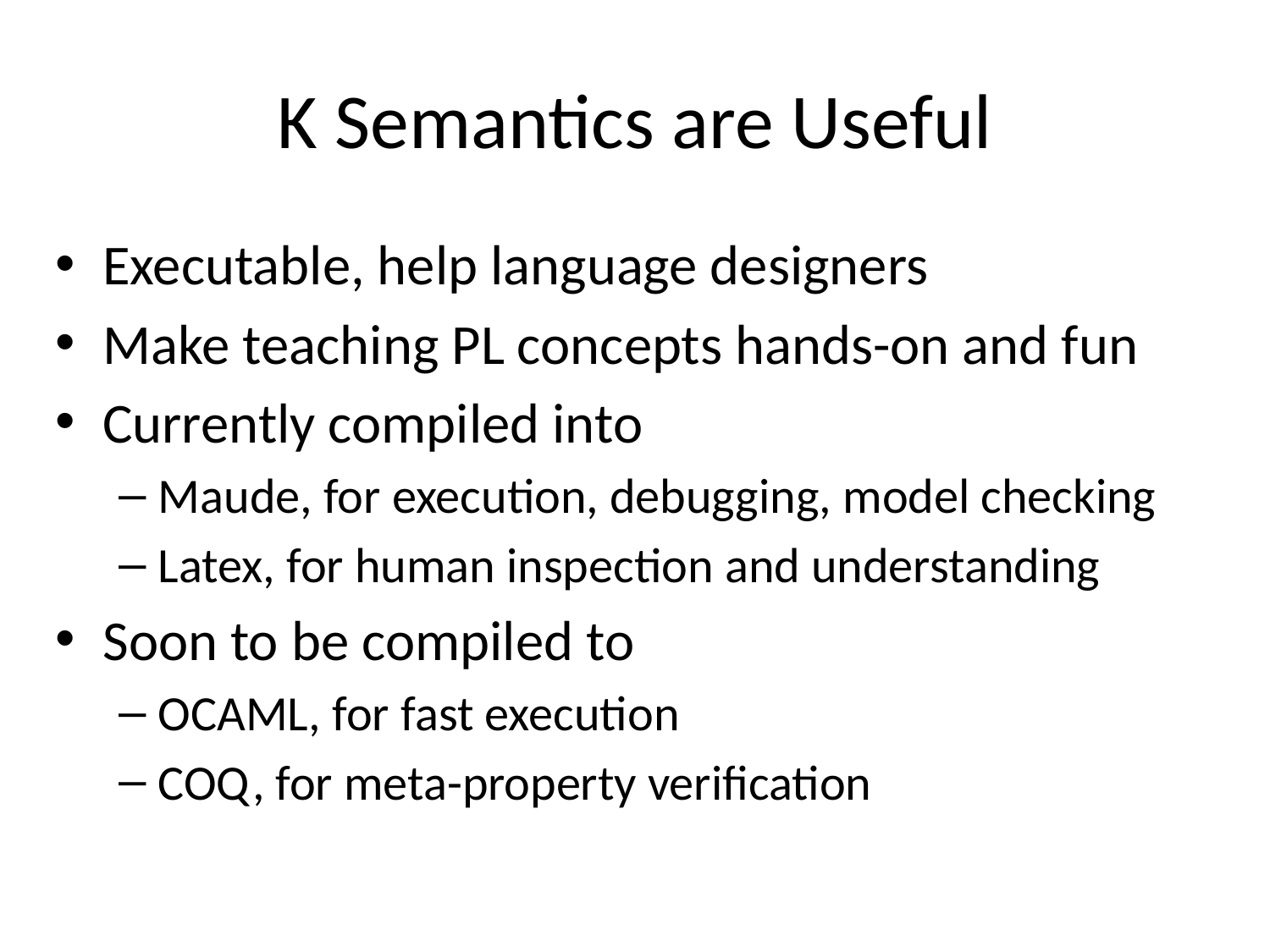

# K Semantics are Useful
Executable, help language designers
Make teaching PL concepts hands-on and fun
Currently compiled into
Maude, for execution, debugging, model checking
Latex, for human inspection and understanding
Soon to be compiled to
OCAML, for fast execution
COQ, for meta-property verification